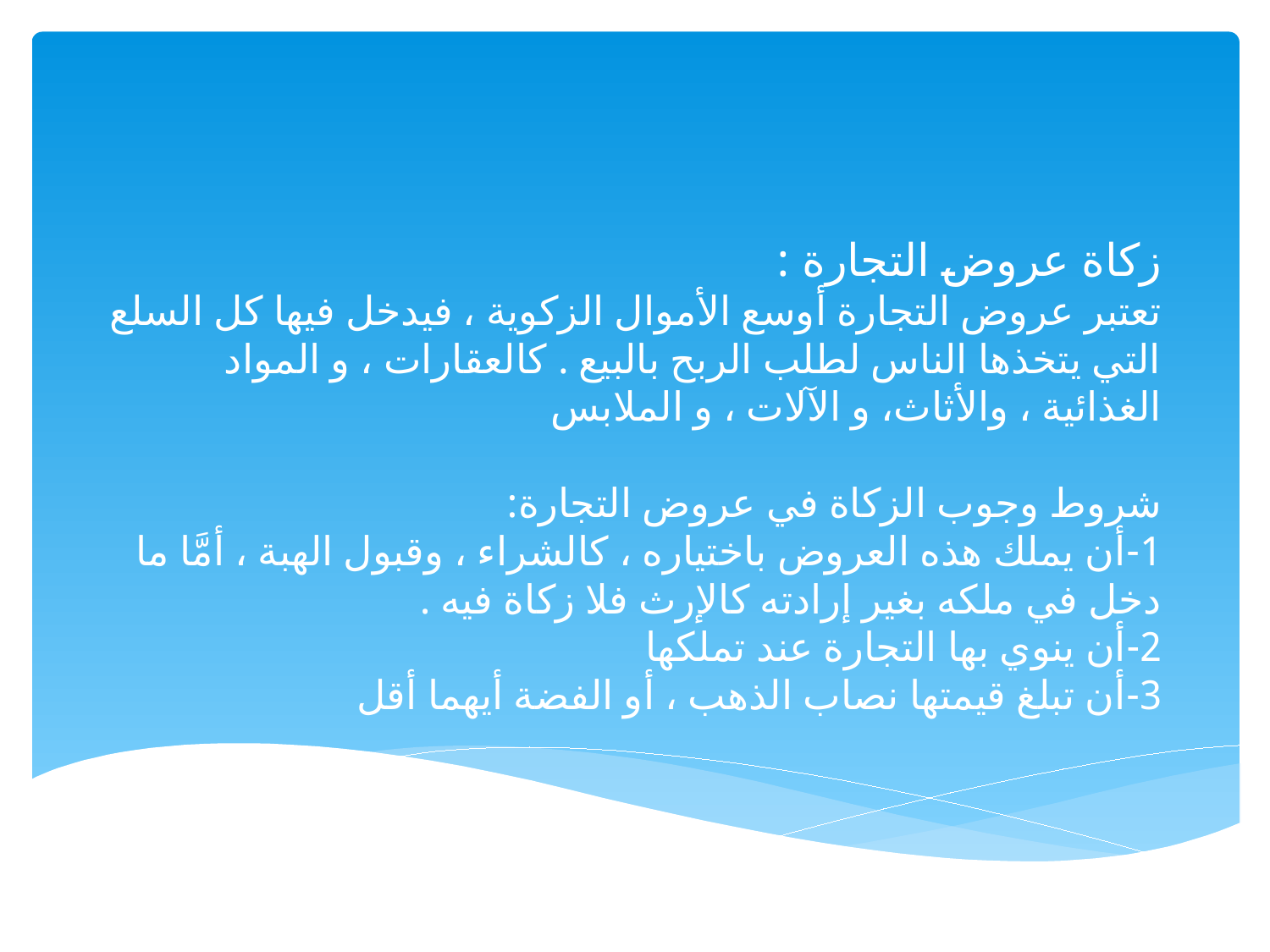

# زكاة عروض التجارة : تعتبر عروض التجارة أوسع الأموال الزكوية ، فيدخل فيها كل السلع التي يتخذها الناس لطلب الربح بالبيع . كالعقارات ، و المواد الغذائية ، والأثاث، و الآلات ، و الملابس   شروط وجوب الزكاة في عروض التجارة: 1-أن يملك هذه العروض باختياره ، كالشراء ، وقبول الهبة ، أمَّا ما دخل في ملكه بغير إرادته كالإرث فلا زكاة فيه . 2-أن ينوي بها التجارة عند تملكها 3-أن تبلغ قيمتها نصاب الذهب ، أو الفضة أيهما أقل